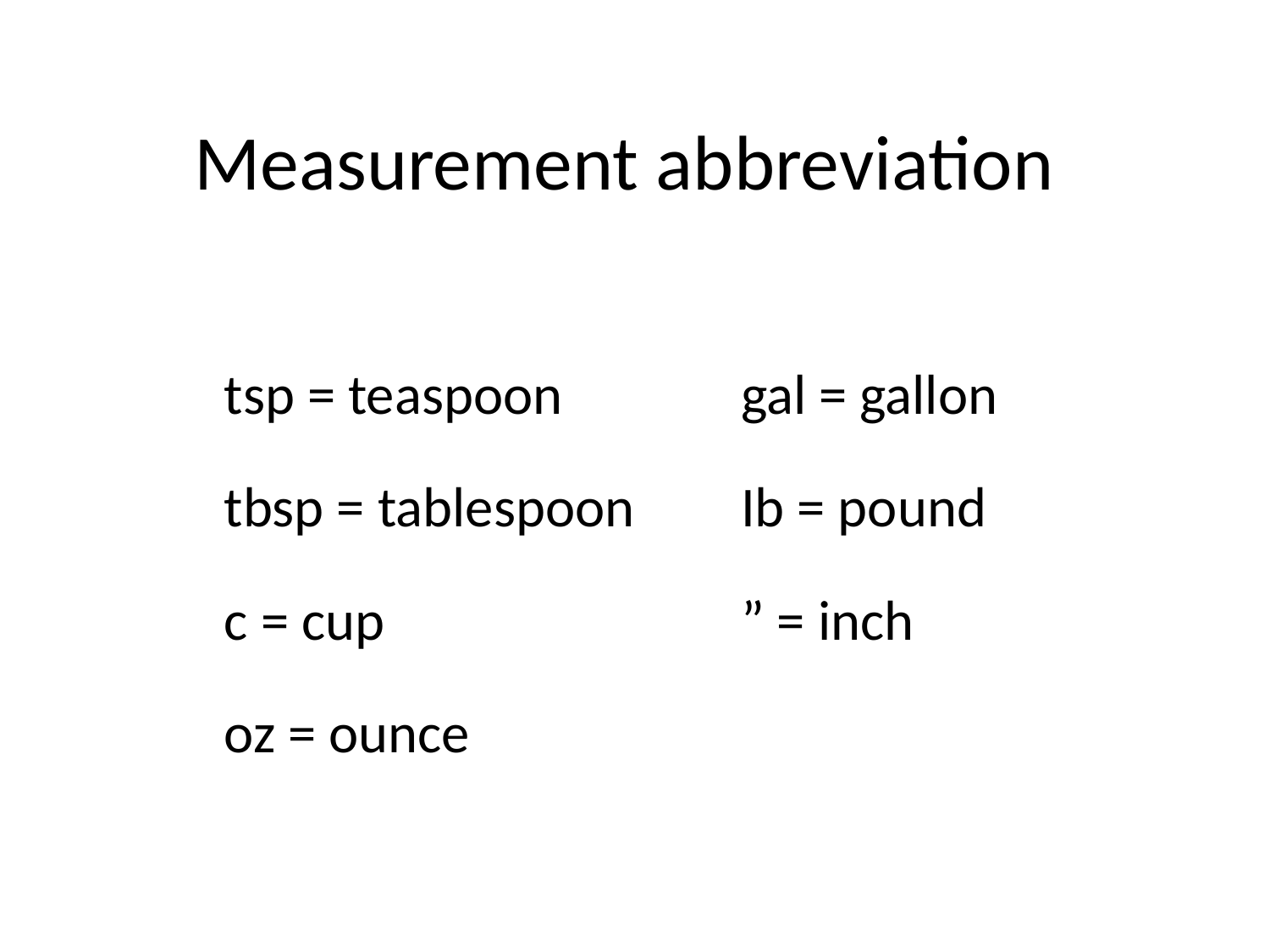

# Measurement abbreviation
tsp = teaspoon
tbsp = tablespoon
c = cup
oz = ounce
gal = gallon
Ib = pound
” = inch